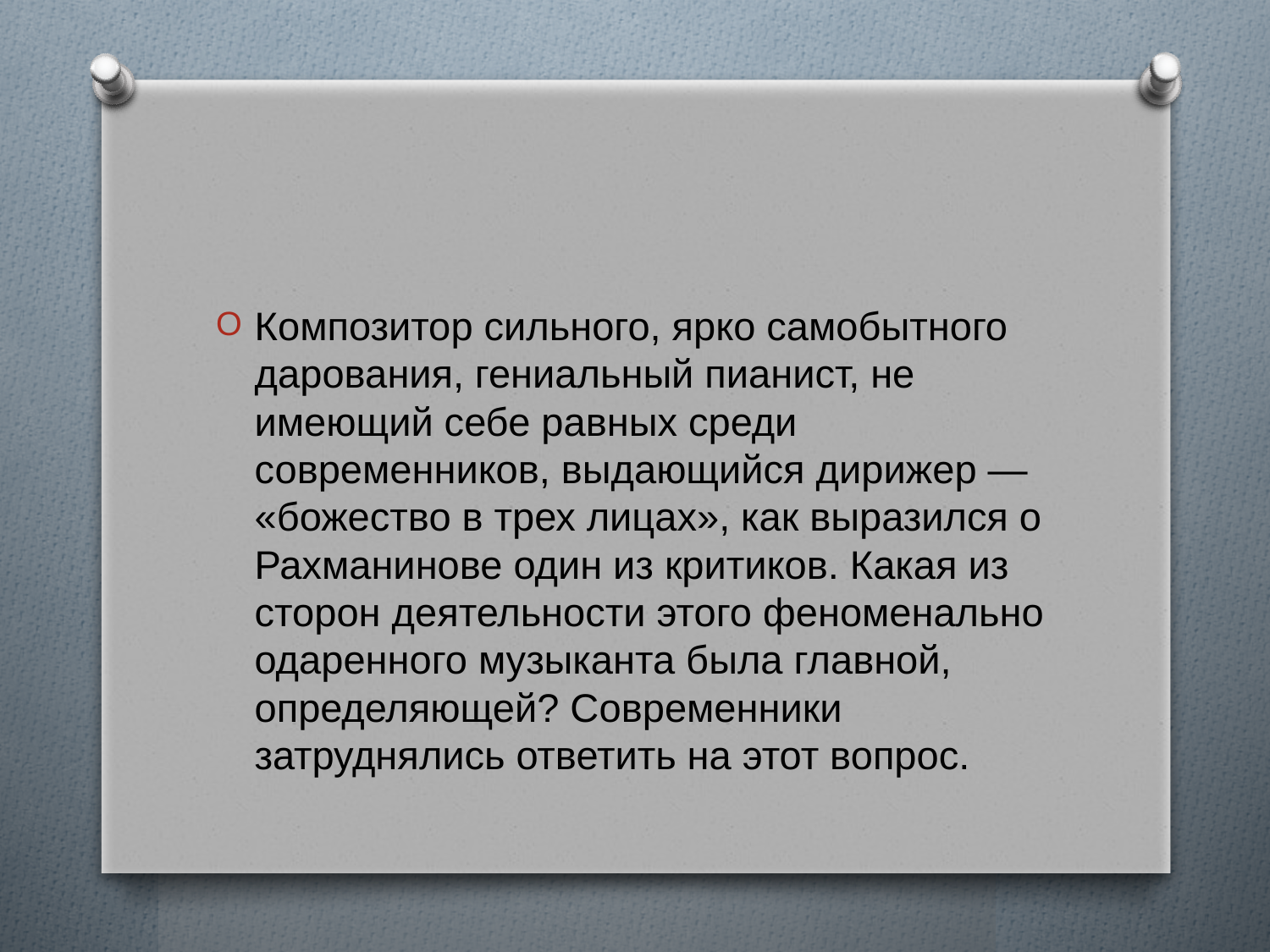

#
Композитор сильного, ярко самобытного дарования, гениальный пианист, не имеющий себе равных среди современников, выдающийся дирижер — «божество в трех лицах», как выразился о Рахманинове один из критиков. Какая из сторон деятельности этого феноменально одаренного музыканта была главной, определяющей? Современники затруднялись ответить на этот вопрос.